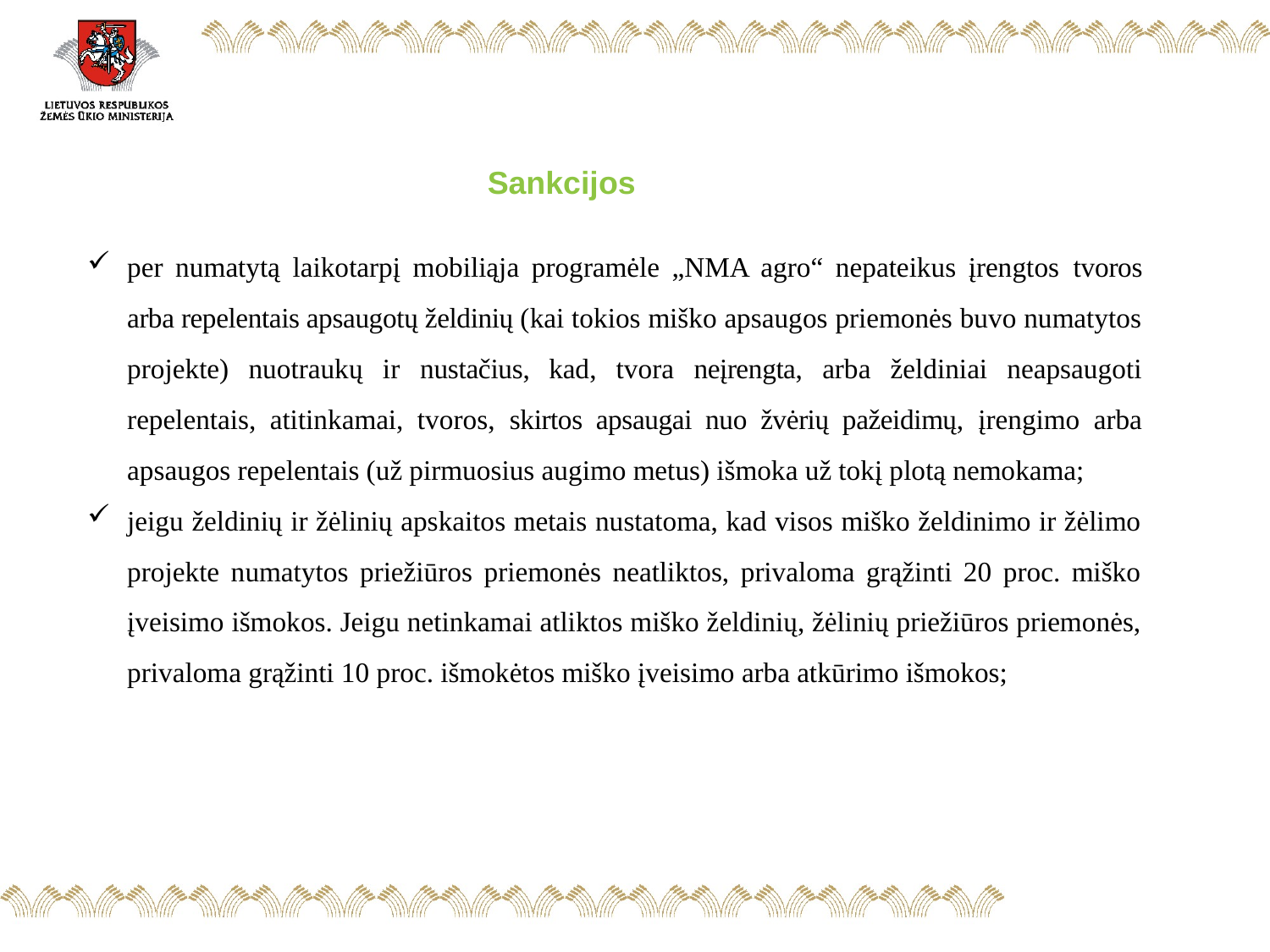

Sankcijos
per numatytą laikotarpį mobiliąja programėle „NMA agro“ nepateikus įrengtos tvoros arba repelentais apsaugotų želdinių (kai tokios miško apsaugos priemonės buvo numatytos projekte) nuotraukų ir nustačius, kad, tvora neįrengta, arba želdiniai neapsaugoti repelentais, atitinkamai, tvoros, skirtos apsaugai nuo žvėrių pažeidimų, įrengimo arba apsaugos repelentais (už pirmuosius augimo metus) išmoka už tokį plotą nemokama;
jeigu želdinių ir žėlinių apskaitos metais nustatoma, kad visos miško želdinimo ir žėlimo projekte numatytos priežiūros priemonės neatliktos, privaloma grąžinti 20 proc. miško įveisimo išmokos. Jeigu netinkamai atliktos miško želdinių, žėlinių priežiūros priemonės, privaloma grąžinti 10 proc. išmokėtos miško įveisimo arba atkūrimo išmokos;